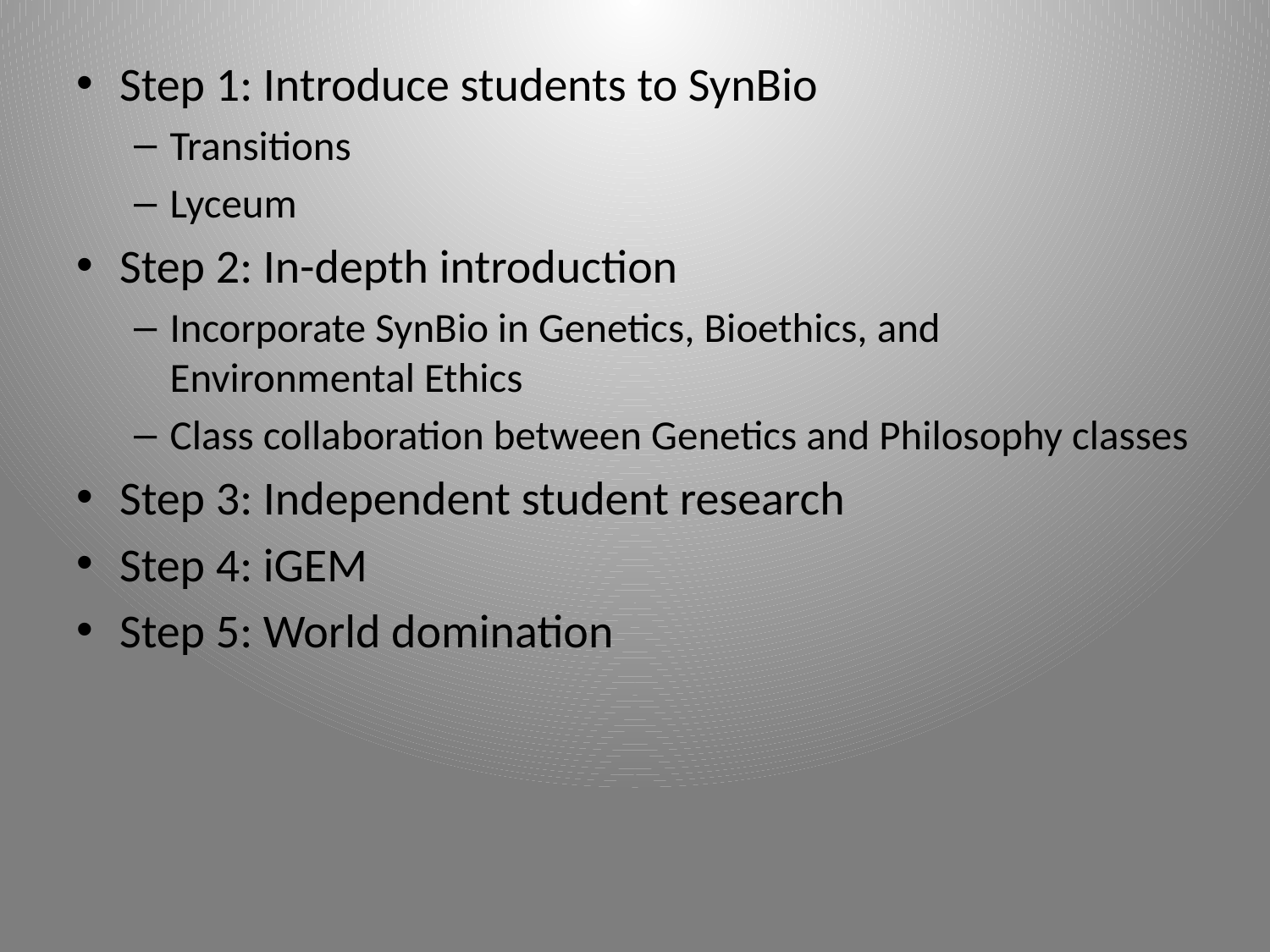

Step 1: Introduce students to SynBio
Transitions
Lyceum
Step 2: In-depth introduction
Incorporate SynBio in Genetics, Bioethics, and Environmental Ethics
Class collaboration between Genetics and Philosophy classes
Step 3: Independent student research
Step 4: iGEM
Step 5: World domination